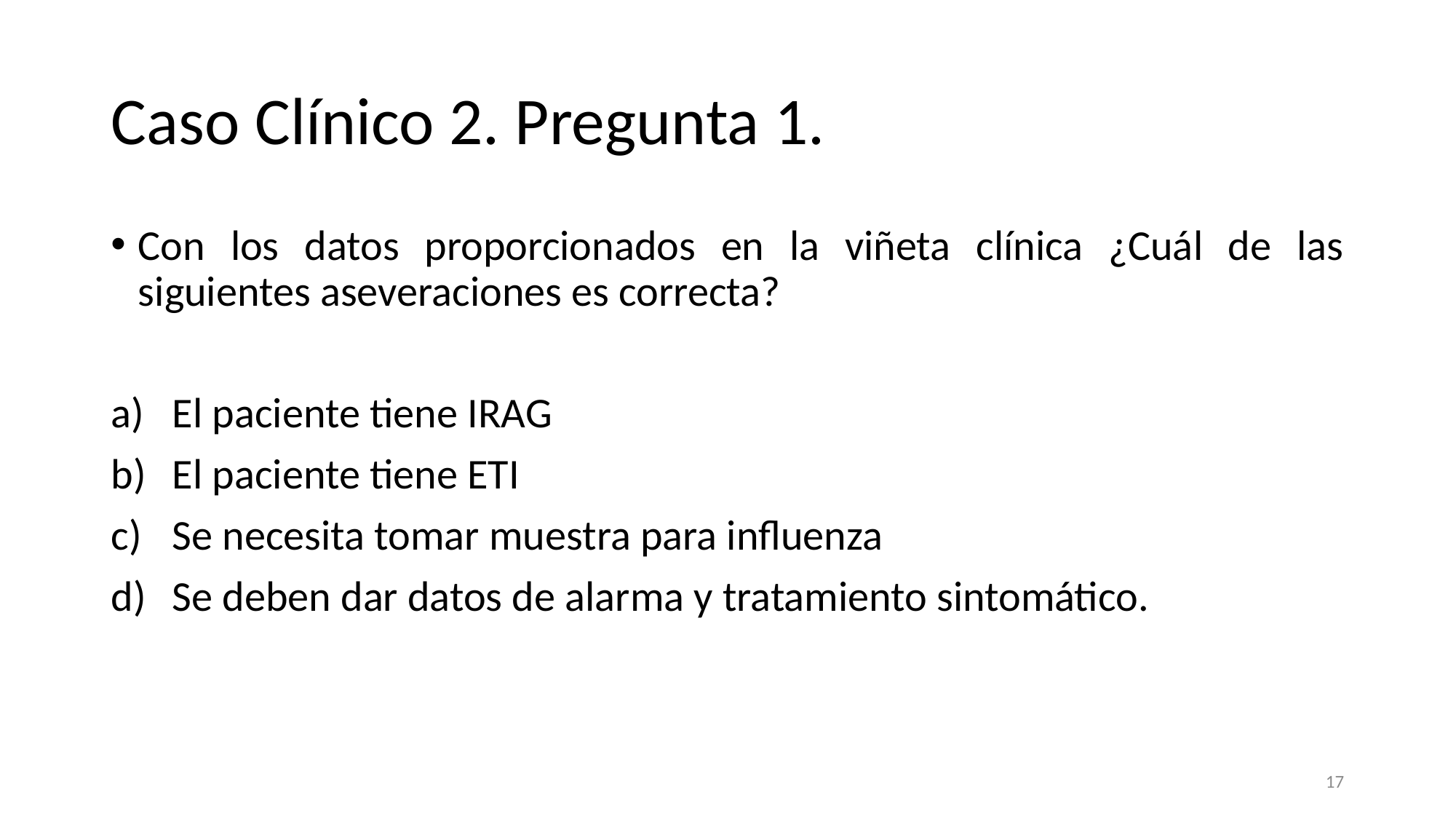

# Caso Clínico 2. Pregunta 1.
Con los datos proporcionados en la viñeta clínica ¿Cuál de las siguientes aseveraciones es correcta?

El paciente tiene IRAG
El paciente tiene ETI
Se necesita tomar muestra para influenza
Se deben dar datos de alarma y tratamiento sintomático.

17